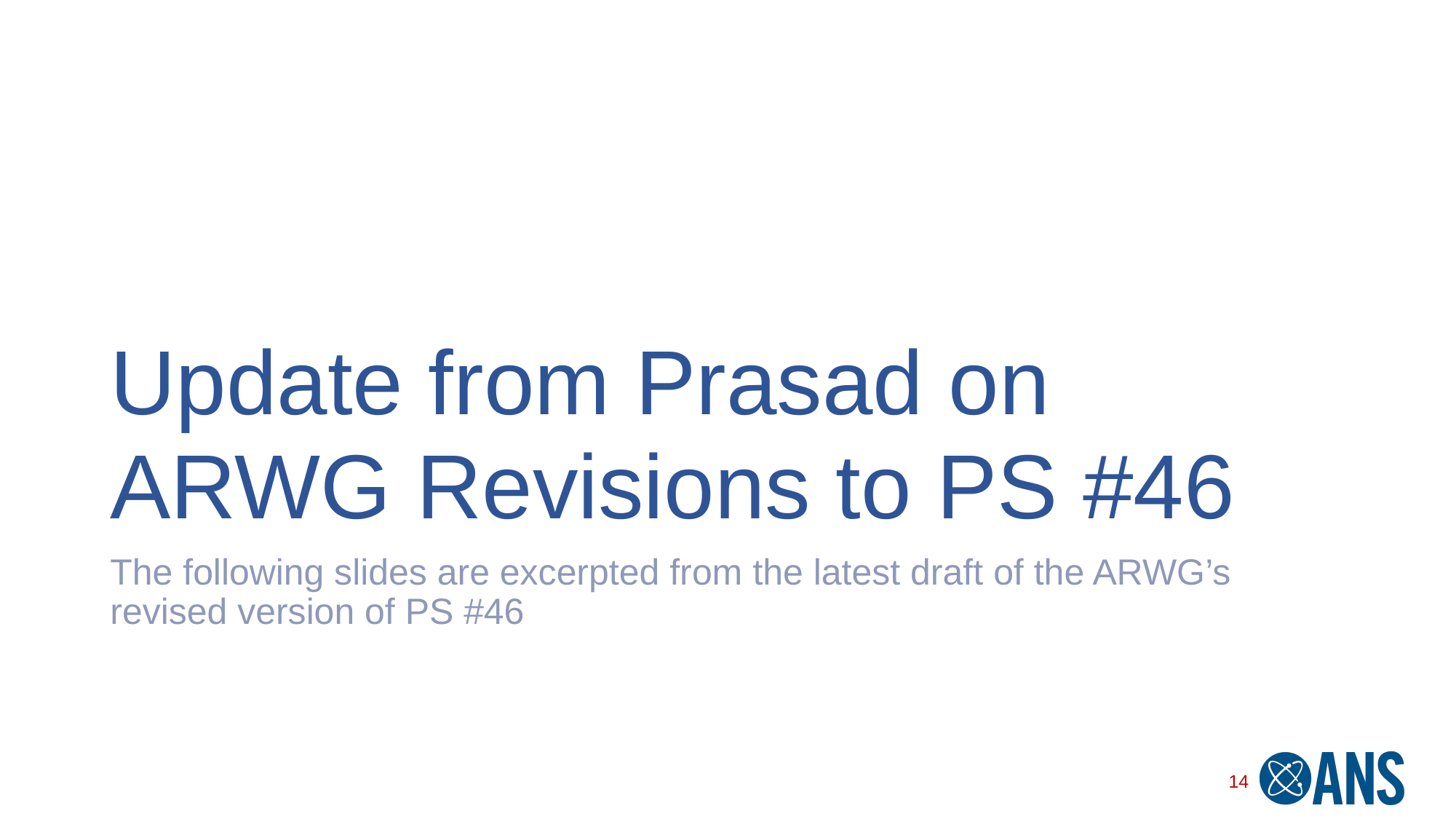

# Update from Prasad on ARWG Revisions to PS #46
The following slides are excerpted from the latest draft of the ARWG’s revised version of PS #46
14